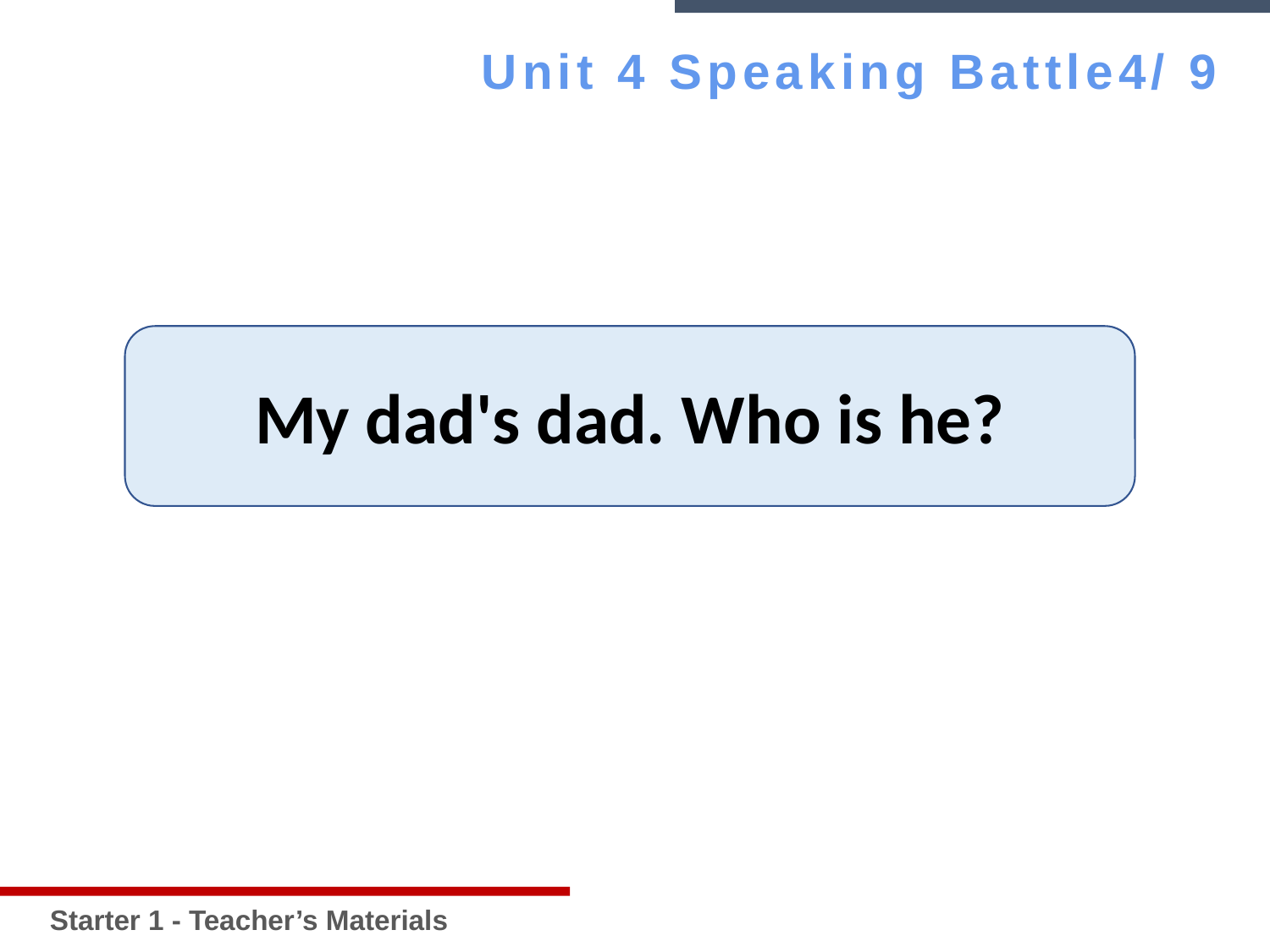

Starter 1 - Teacher’s Materials
Unit 4 Speaking Battle4/ 9
My dad's dad. Who is he?